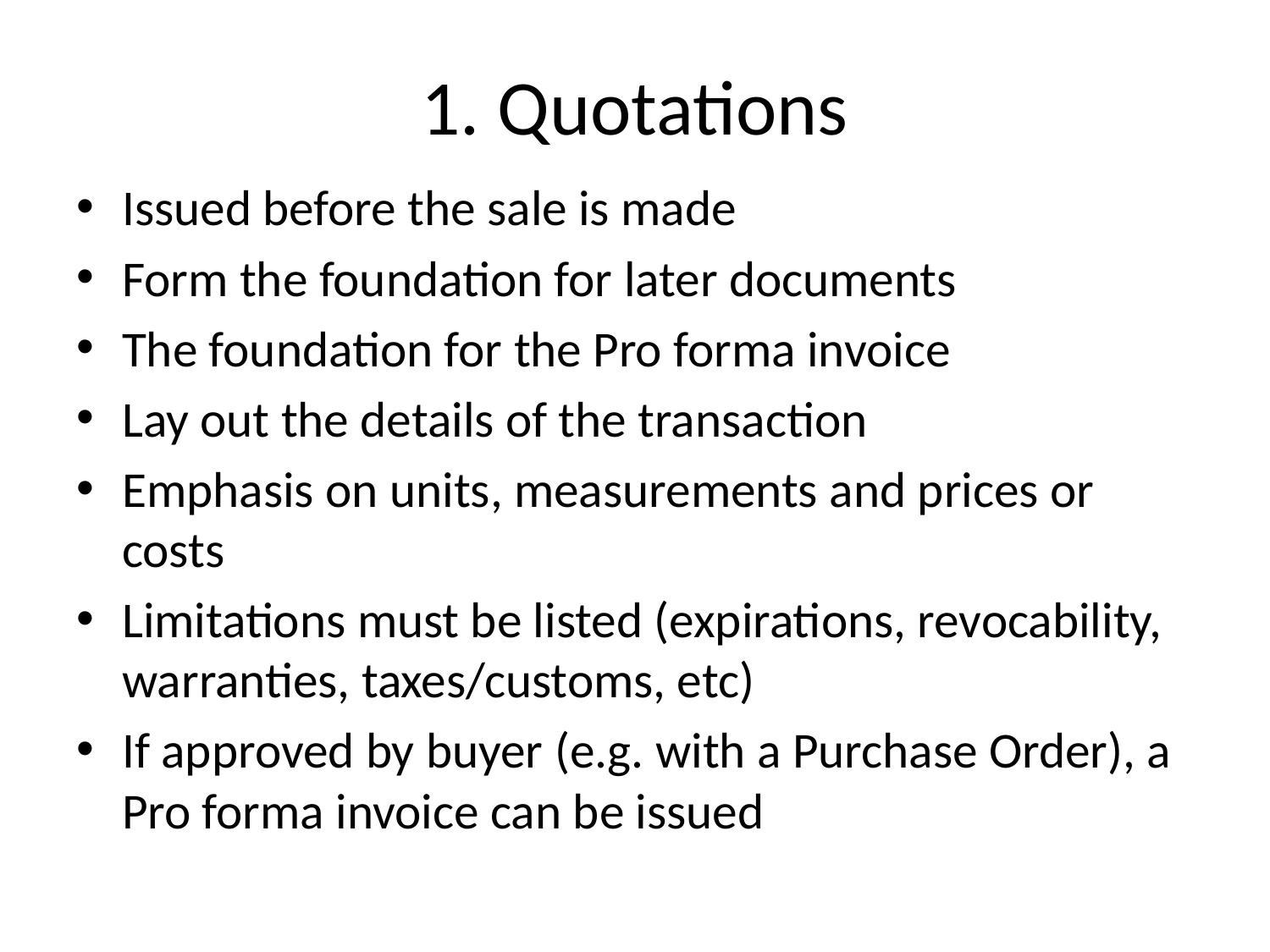

# 1. Quotations
Issued before the sale is made
Form the foundation for later documents
The foundation for the Pro forma invoice
Lay out the details of the transaction
Emphasis on units, measurements and prices or costs
Limitations must be listed (expirations, revocability, warranties, taxes/customs, etc)
If approved by buyer (e.g. with a Purchase Order), a Pro forma invoice can be issued